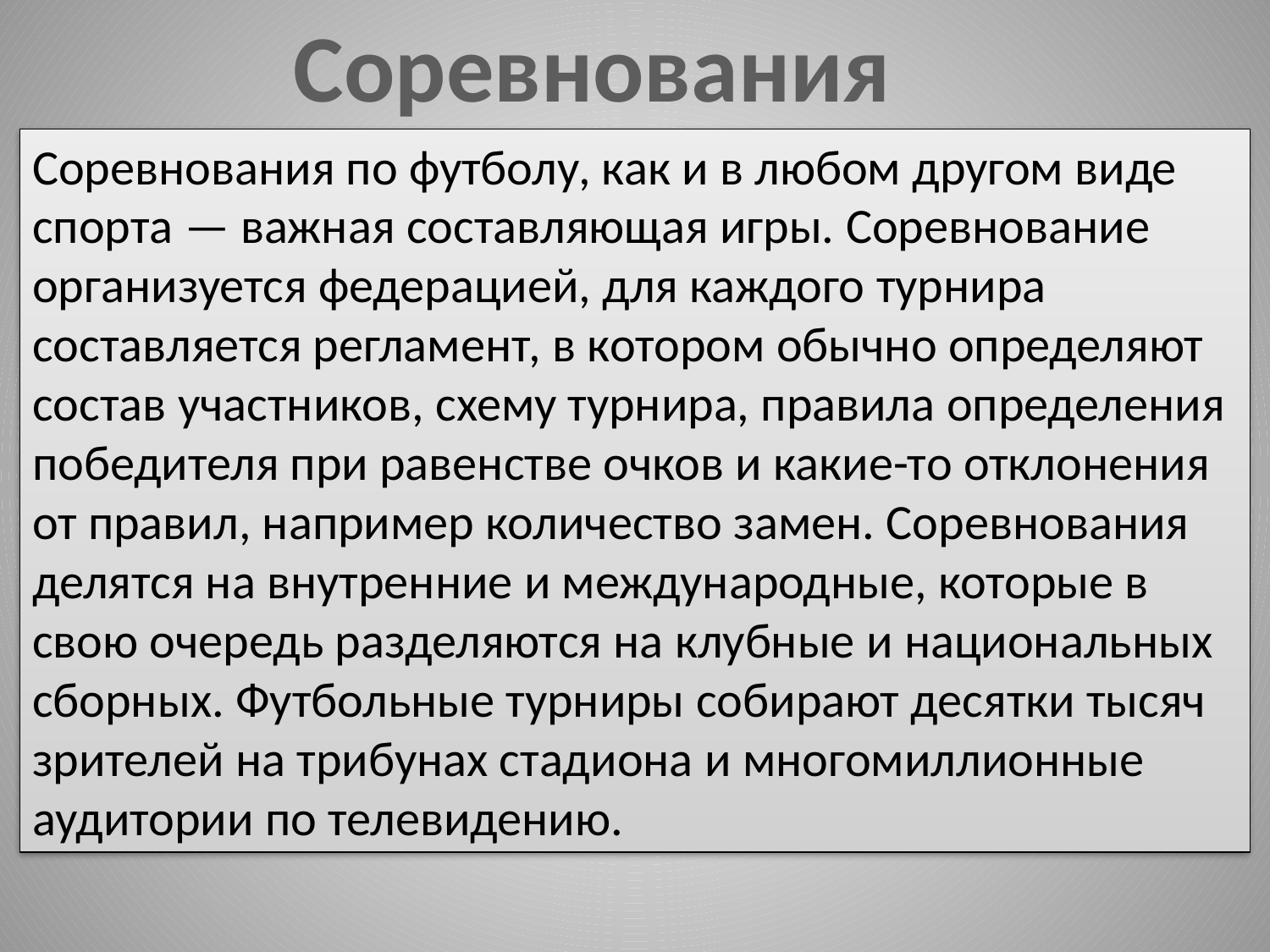

Соревнования
Соревнования по футболу, как и в любом другом виде спорта — важная составляющая игры. Соревнование организуется федерацией, для каждого турнира составляется регламент, в котором обычно определяют состав участников, схему турнира, правила определения победителя при равенстве очков и какие-то отклонения от правил, например количество замен. Соревнования делятся на внутренние и международные, которые в свою очередь разделяются на клубные и национальных сборных. Футбольные турниры собирают десятки тысяч зрителей на трибунах стадиона и многомиллионные аудитории по телевидению.